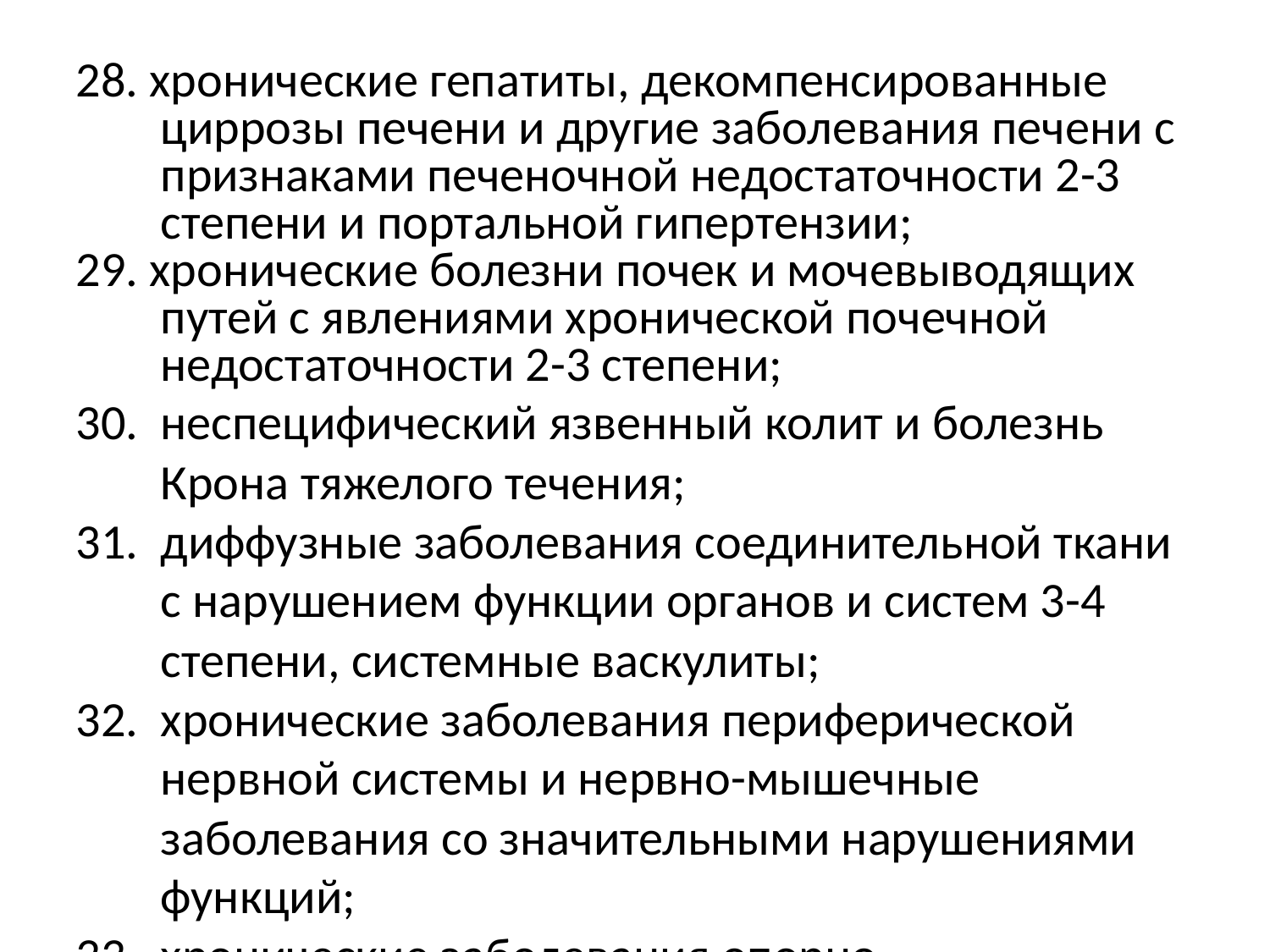

28. хронические гепатиты, декомпенсированные циррозы печени и другие заболевания печени с признаками печеночной недостаточности 2-3 степени и портальной гипертензии;
29. хронические болезни почек и мочевыводящих путей с явлениями хронической почечной недостаточности 2-3 степени;
неспецифический язвенный колит и болезнь Крона тяжелого течения;
диффузные заболевания соединительной ткани с нарушением функции органов и систем 3-4 степени, системные васкулиты;
хронические заболевания периферической нервной системы и нервно-мышечные заболевания со значительными нарушениями функций;
хронические заболевания опорно-двигательного аппарата с нарушениями функции 2-3 степени;